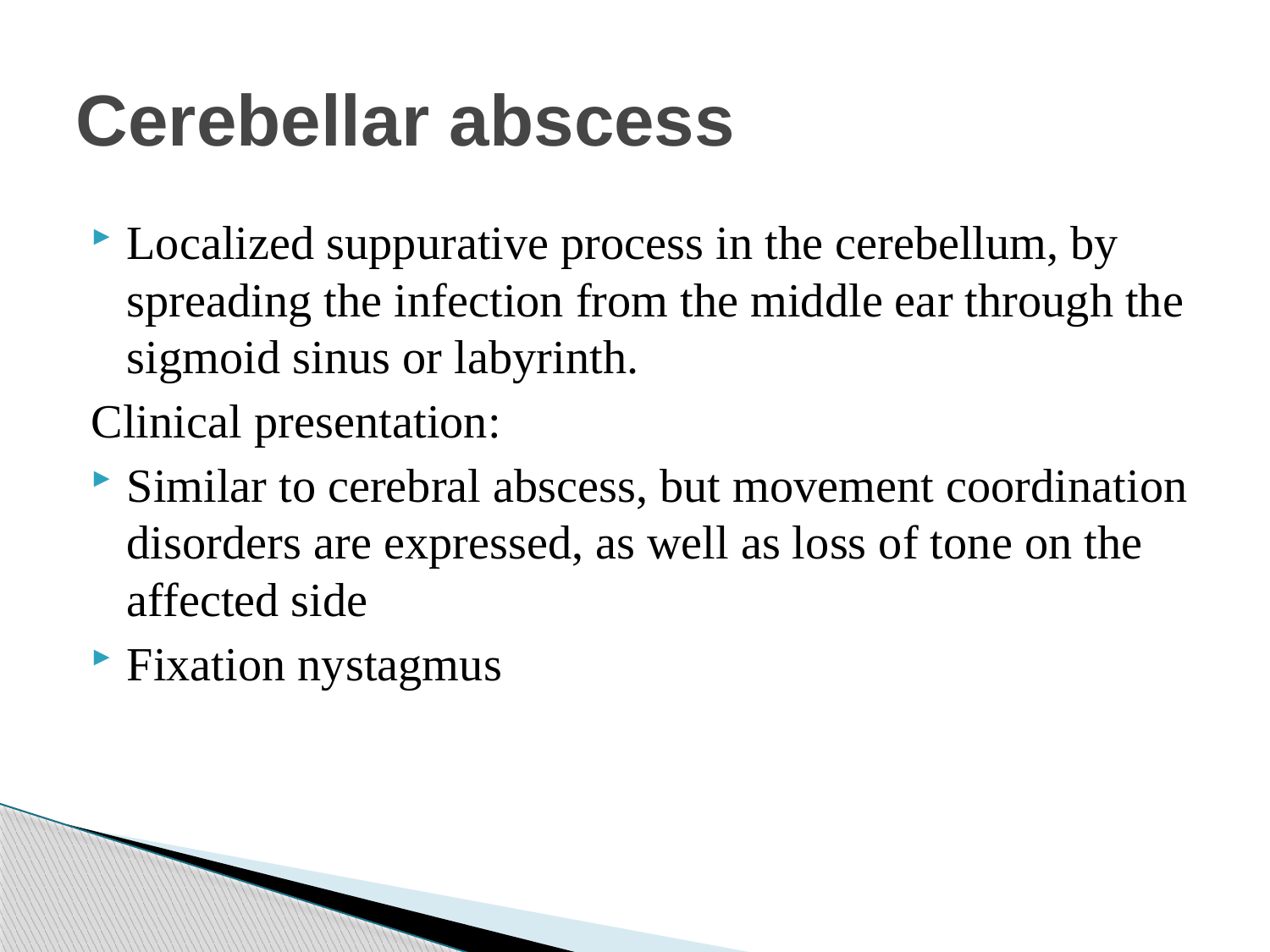

# Cerebellar abscess
Localized suppurative process in the cerebellum, by spreading the infection from the middle ear through the sigmoid sinus or labyrinth.
Clinical presentation:
Similar to cerebral abscess, but movement coordination disorders are expressed, as well as loss of tone on the affected side
Fixation nystagmus